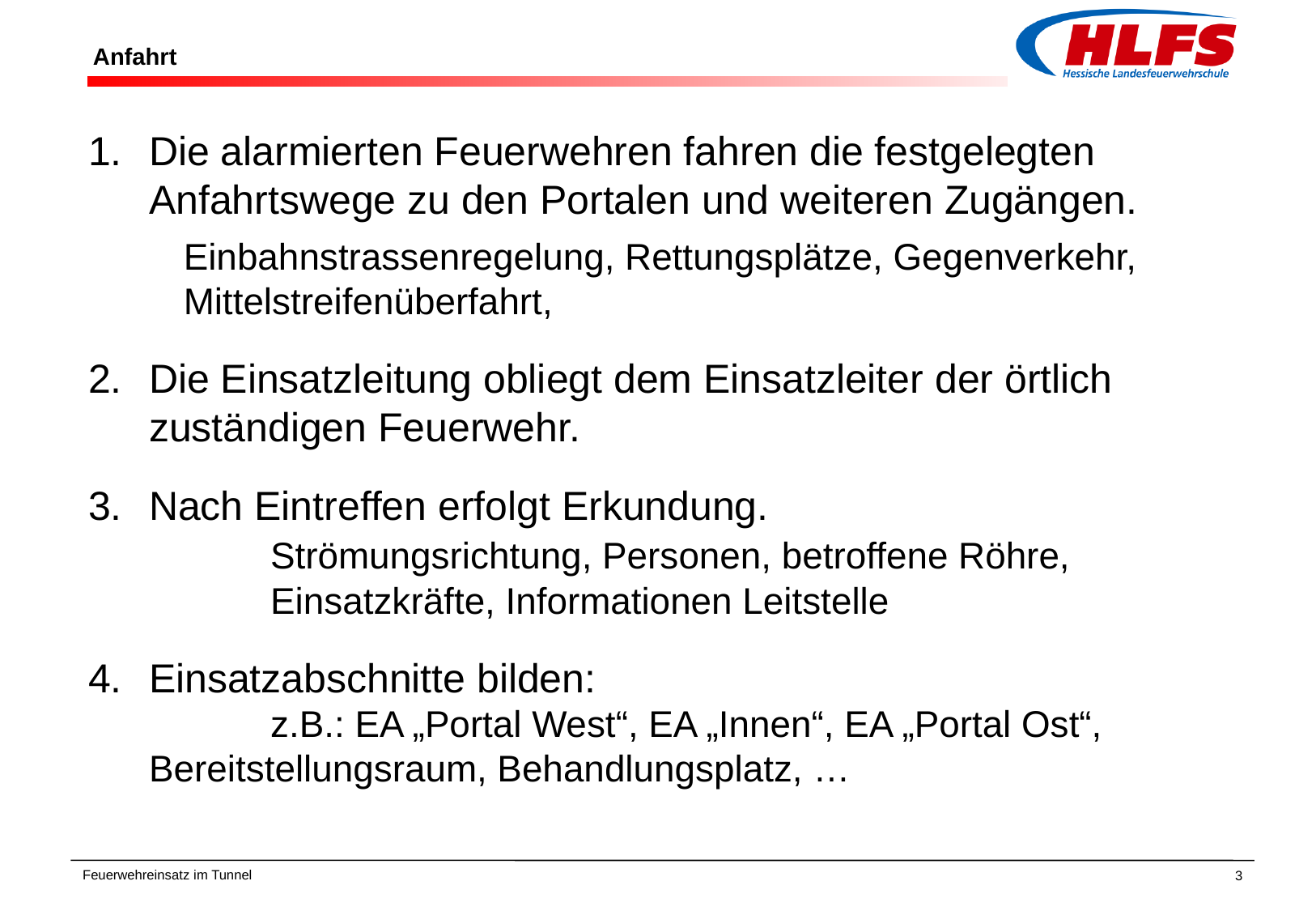

# Anfahrt
Die alarmierten Feuerwehren fahren die festgelegten Anfahrtswege zu den Portalen und weiteren Zugängen.
	Einbahnstrassenregelung, Rettungsplätze, Gegenverkehr, Mittelstreifenüberfahrt,
Die Einsatzleitung obliegt dem Einsatzleiter der örtlich zuständigen Feuerwehr.
Nach Eintreffen erfolgt Erkundung.
	Strömungsrichtung, Personen, betroffene Röhre,     	Einsatzkräfte, Informationen Leitstelle
Einsatzabschnitte bilden:
	z.B.: EA „Portal West“, EA „Innen“, EA „Portal Ost“, 	Bereitstellungsraum, Behandlungsplatz, …
Feuerwehreinsatz im Tunnel
3